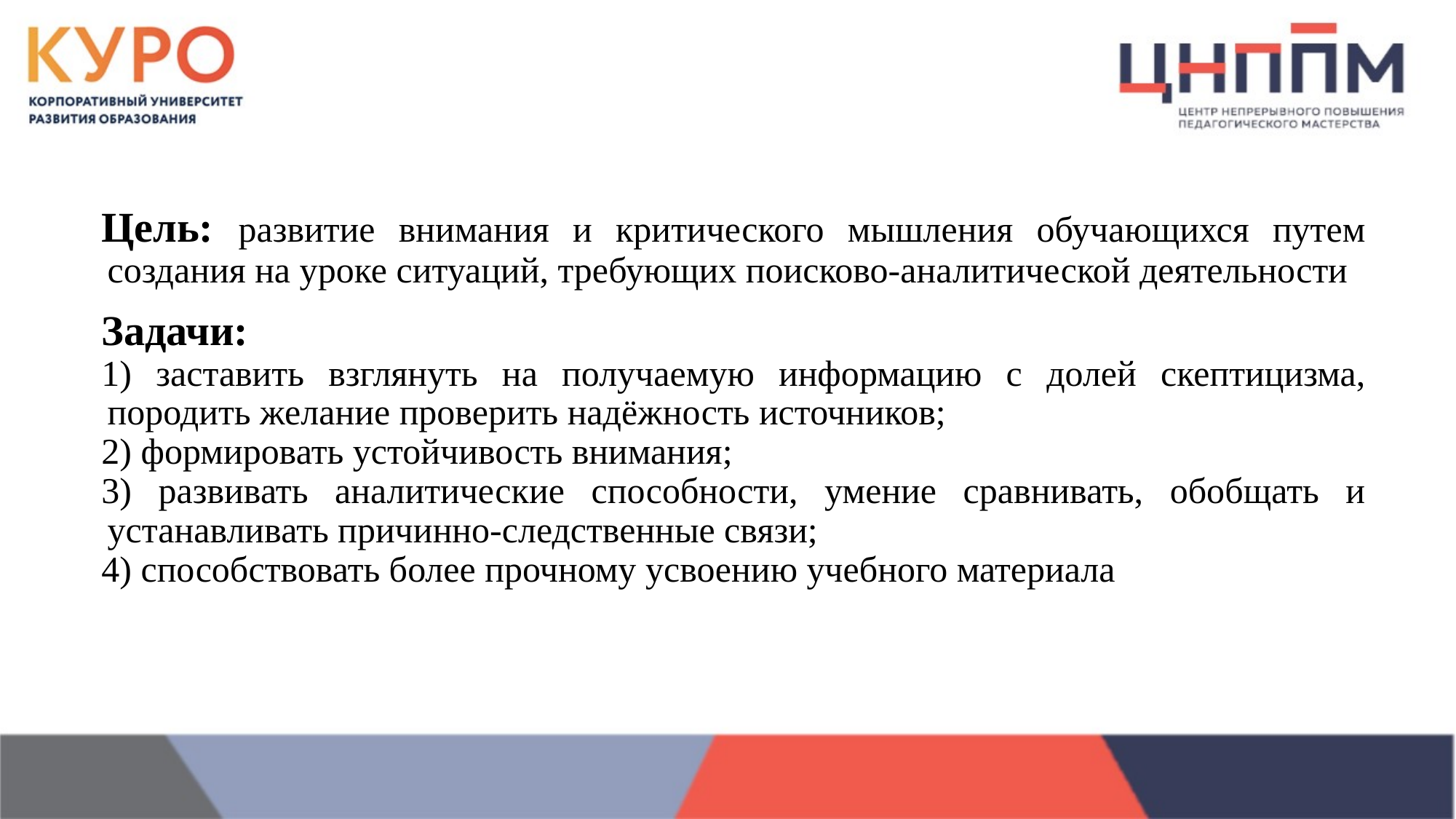

Цель: развитие внимания и критического мышления обучающихся путем создания на уроке ситуаций, требующих поисково-аналитической деятельности

Задачи:
1) заставить взглянуть на получаемую информацию с долей скептицизма, породить желание проверить надёжность источников;
2) формировать устойчивость внимания;
3) развивать аналитические способности, умение сравнивать, обобщать и устанавливать причинно-следственные связи;
4) способствовать более прочному усвоению учебного материала